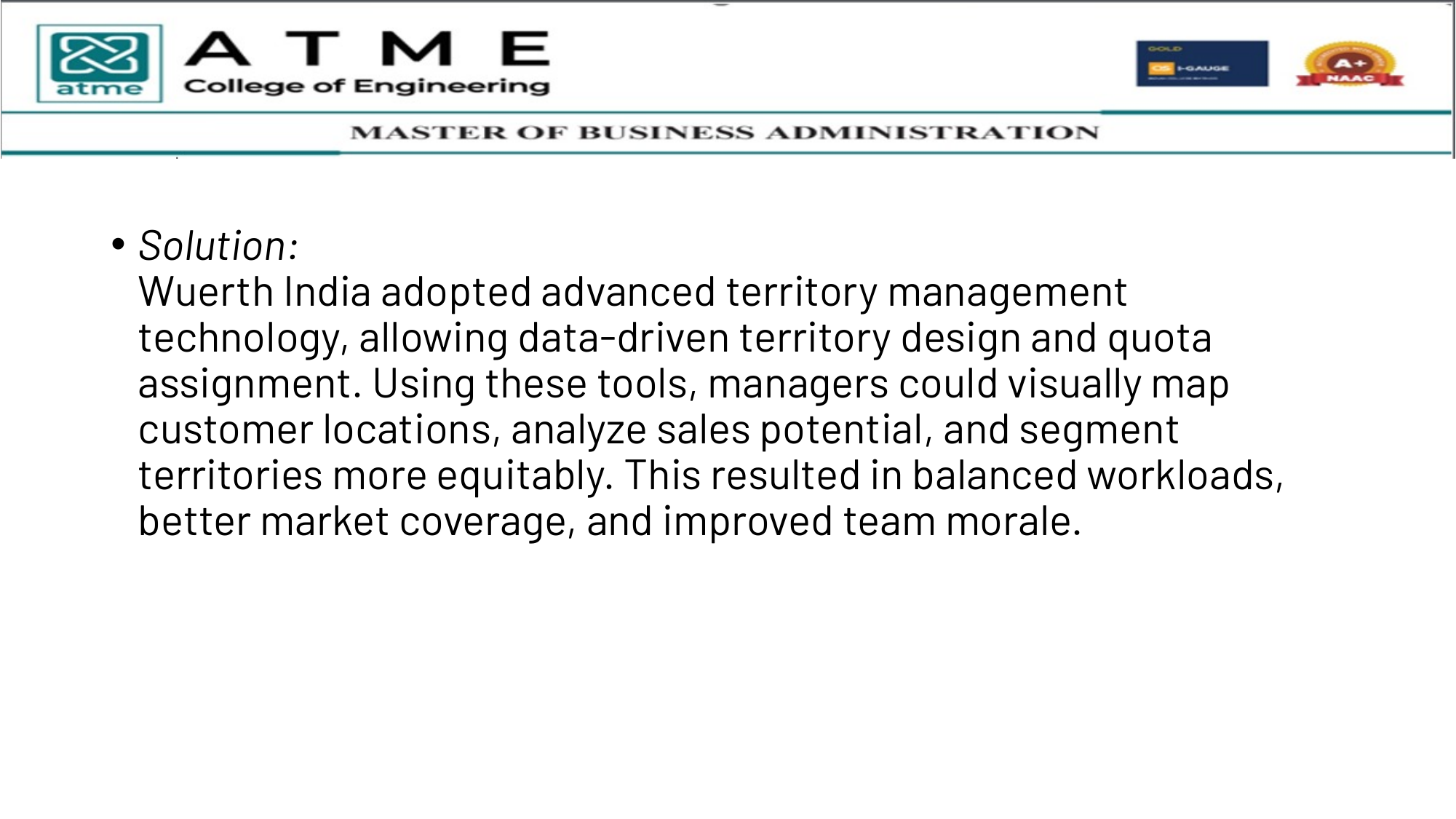

Solution:
Wuerth India adopted advanced territory management technology, allowing data-driven territory design and quota assignment. Using these tools, managers could visually map customer locations, analyze sales potential, and segment territories more equitably. This resulted in balanced workloads, better market coverage, and improved team morale.